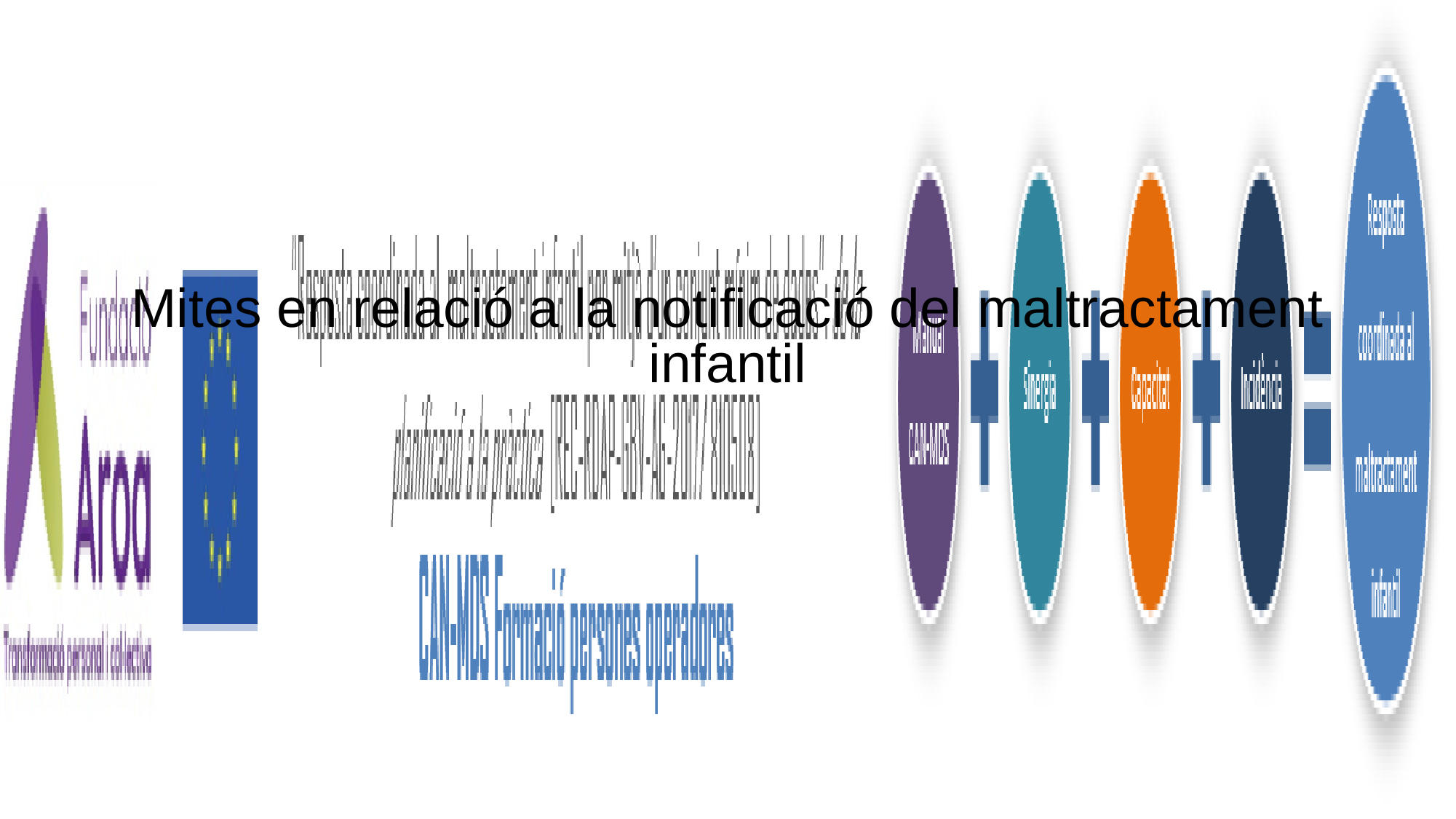

# Mites en relació a la notificació del maltractament infantil